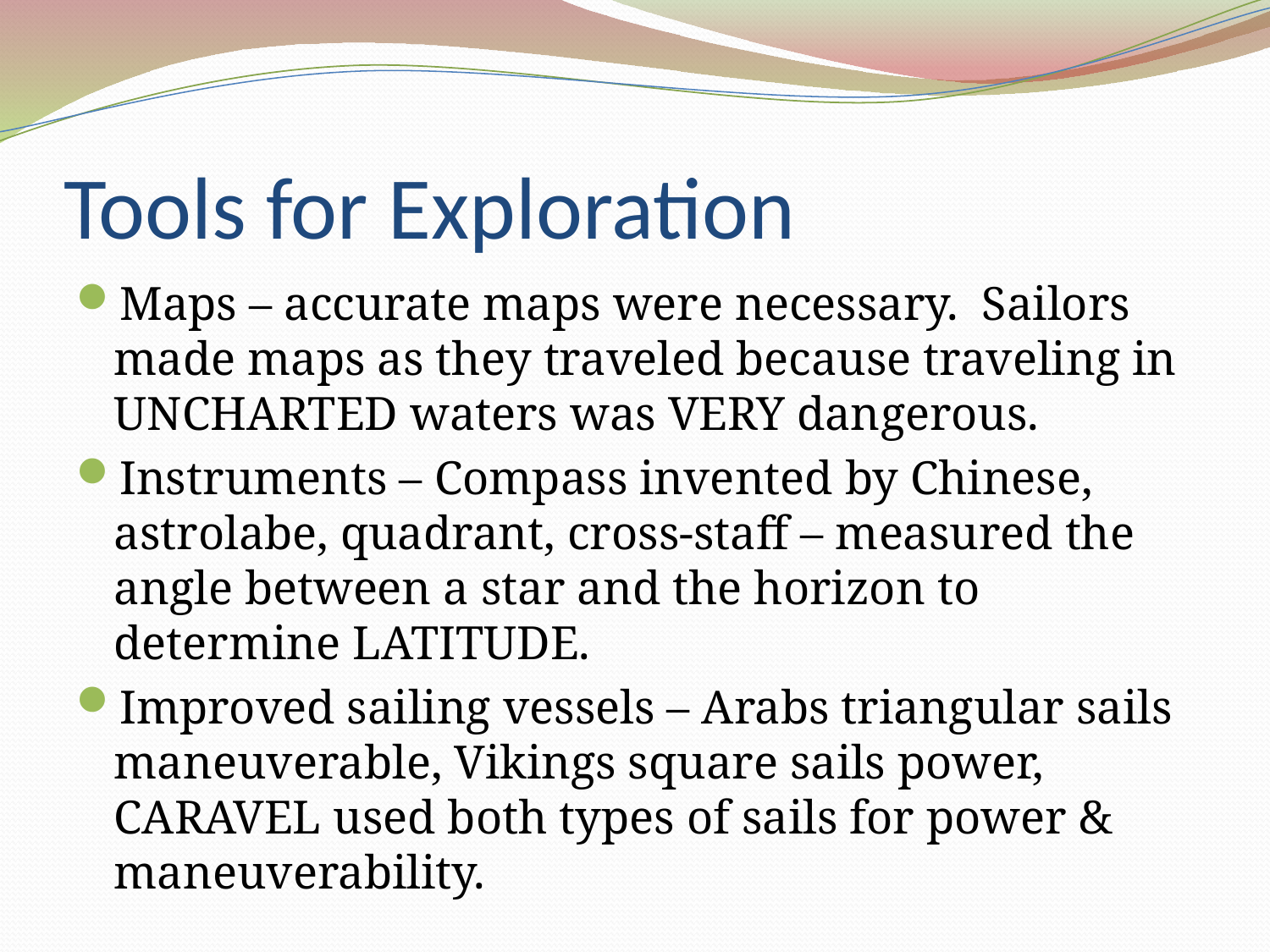

# Tools for Exploration
Maps – accurate maps were necessary.  Sailors made maps as they traveled because traveling in UNCHARTED waters was VERY dangerous.
Instruments – Compass invented by Chinese, astrolabe, quadrant, cross-staff – measured the angle between a star and the horizon to determine LATITUDE.
Improved sailing vessels – Arabs triangular sails maneuverable, Vikings square sails power, CARAVEL used both types of sails for power & maneuverability.